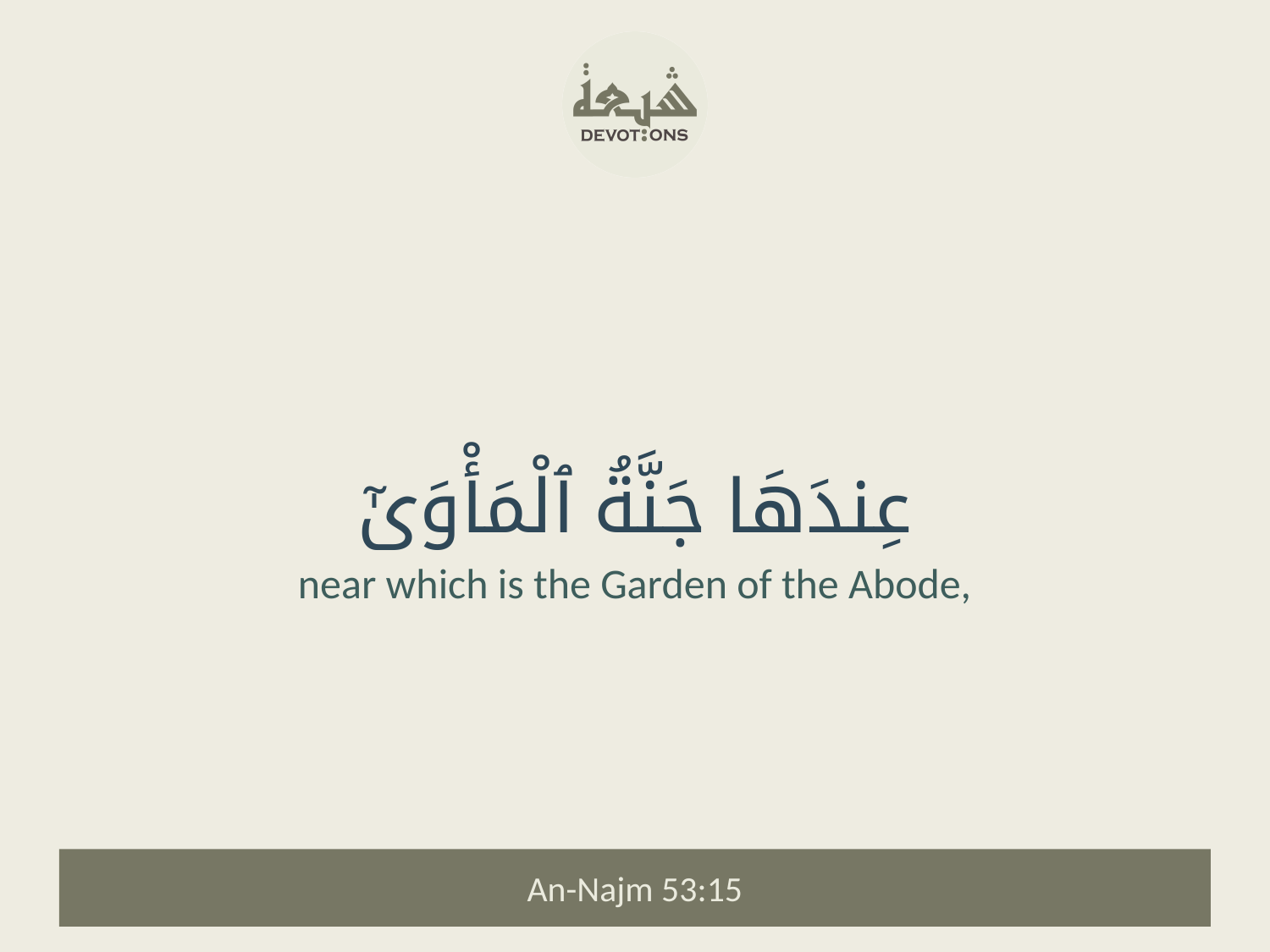

عِندَهَا جَنَّةُ ٱلْمَأْوَىٰٓ
near which is the Garden of the Abode,
An-Najm 53:15